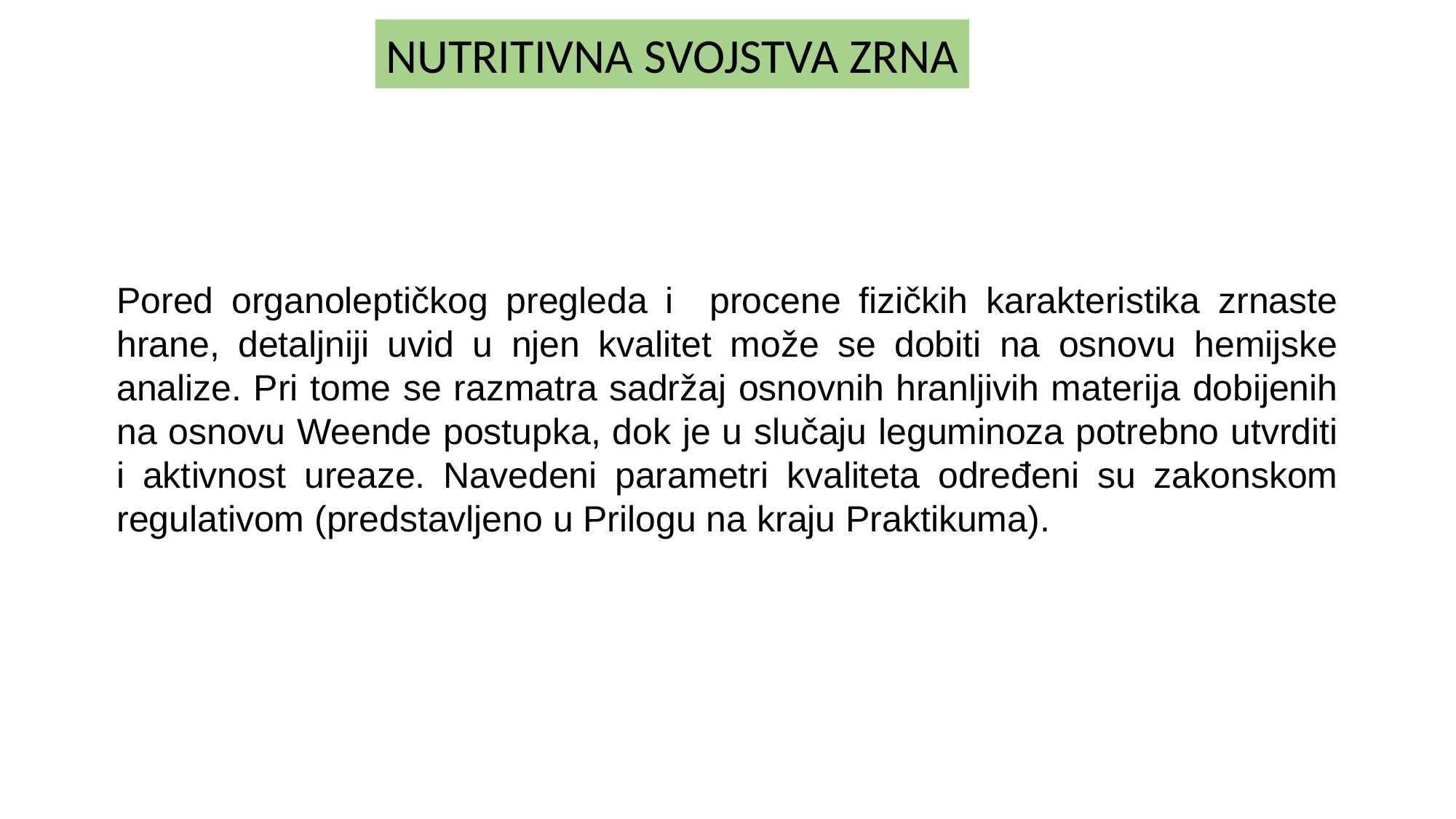

NUTRITIVNA SVOJSTVA ZRNA
Pored organoleptičkog pregleda i  procene fizičkih karakteristika zrnaste hrane, detaljniji uvid u njen kvalitet može se dobiti na osnovu hemijske analize. Pri tome se razmatra sadržaj osnovnih hranljivih materija dobijenih na osnovu Weende postupka, dok je u slučaju leguminoza potrebno utvrditi i aktivnost ureaze. Navedeni parametri kvaliteta određeni su zakonskom regulativom (predstavljeno u Prilogu na kraju Praktikuma).